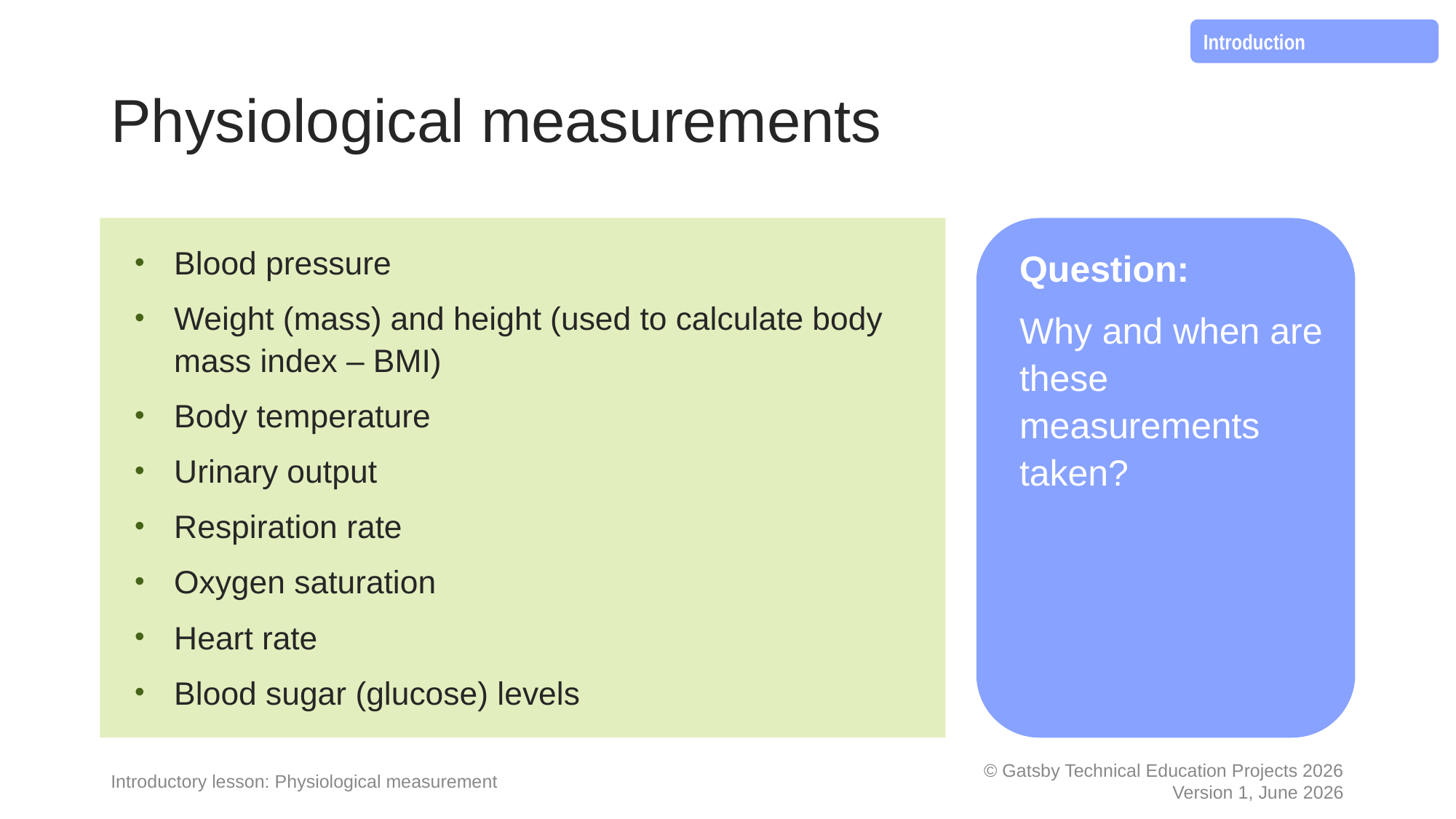

Introduction
# Physiological measurements
Blood pressure
Weight (mass) and height (used to calculate body mass index – BMI)
Body temperature
Urinary output
Respiration rate
Oxygen saturation
Heart rate
Blood sugar (glucose) levels
Question:
Why and when are these measurements taken?